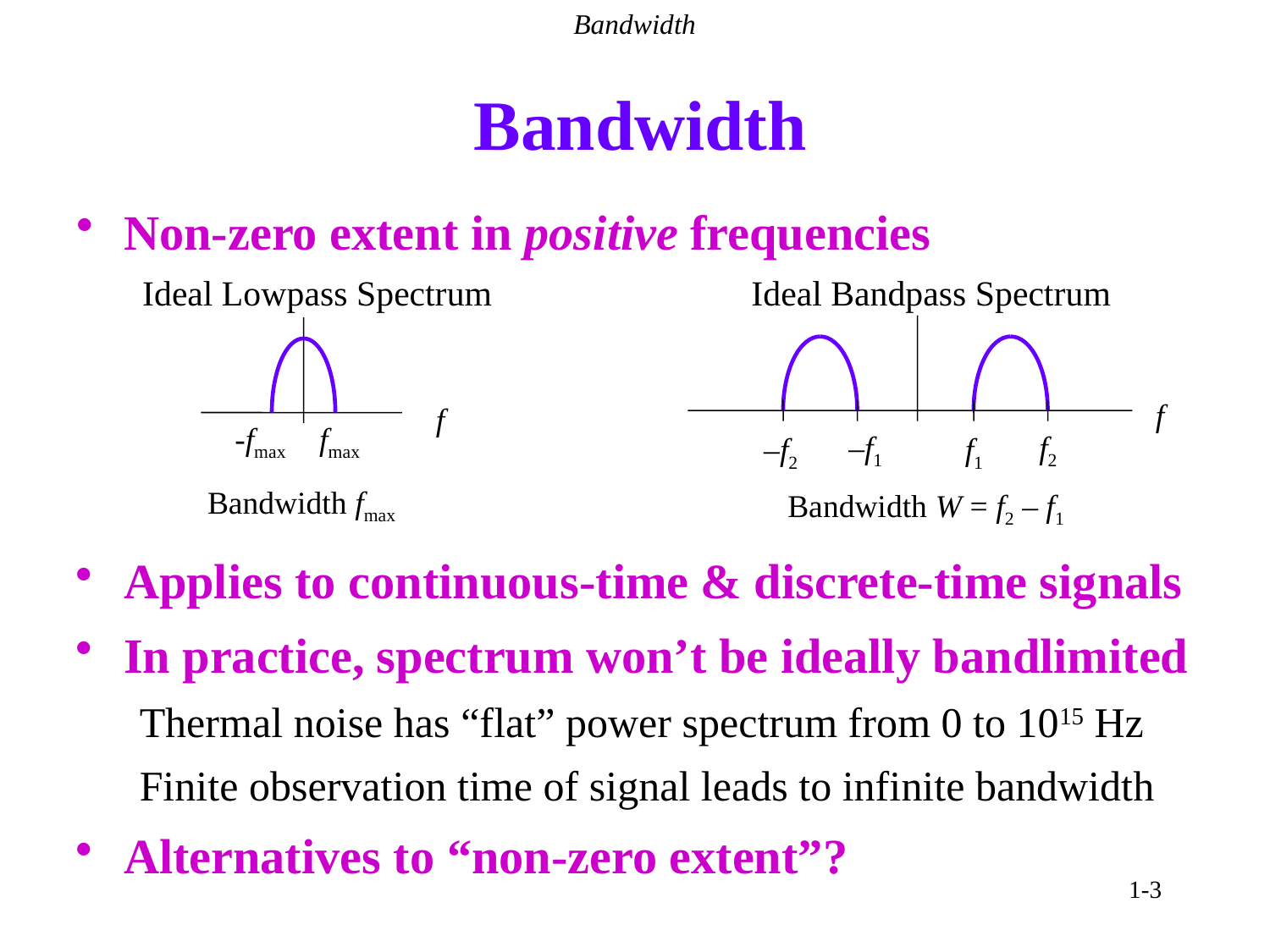

Bandwidth
# Bandwidth
Non-zero extent in positive frequencies
Ideal Lowpass Spectrum

f

-fmax
fmax
Bandwidth fmax
Ideal Bandpass Spectrum

f

–f1
f2
–f2
f1
Bandwidth W = f2 – f1
Applies to continuous-time & discrete-time signals
In practice, spectrum won’t be ideally bandlimited
Thermal noise has “flat” power spectrum from 0 to 1015 Hz
Finite observation time of signal leads to infinite bandwidth
Alternatives to “non-zero extent”?
1-3